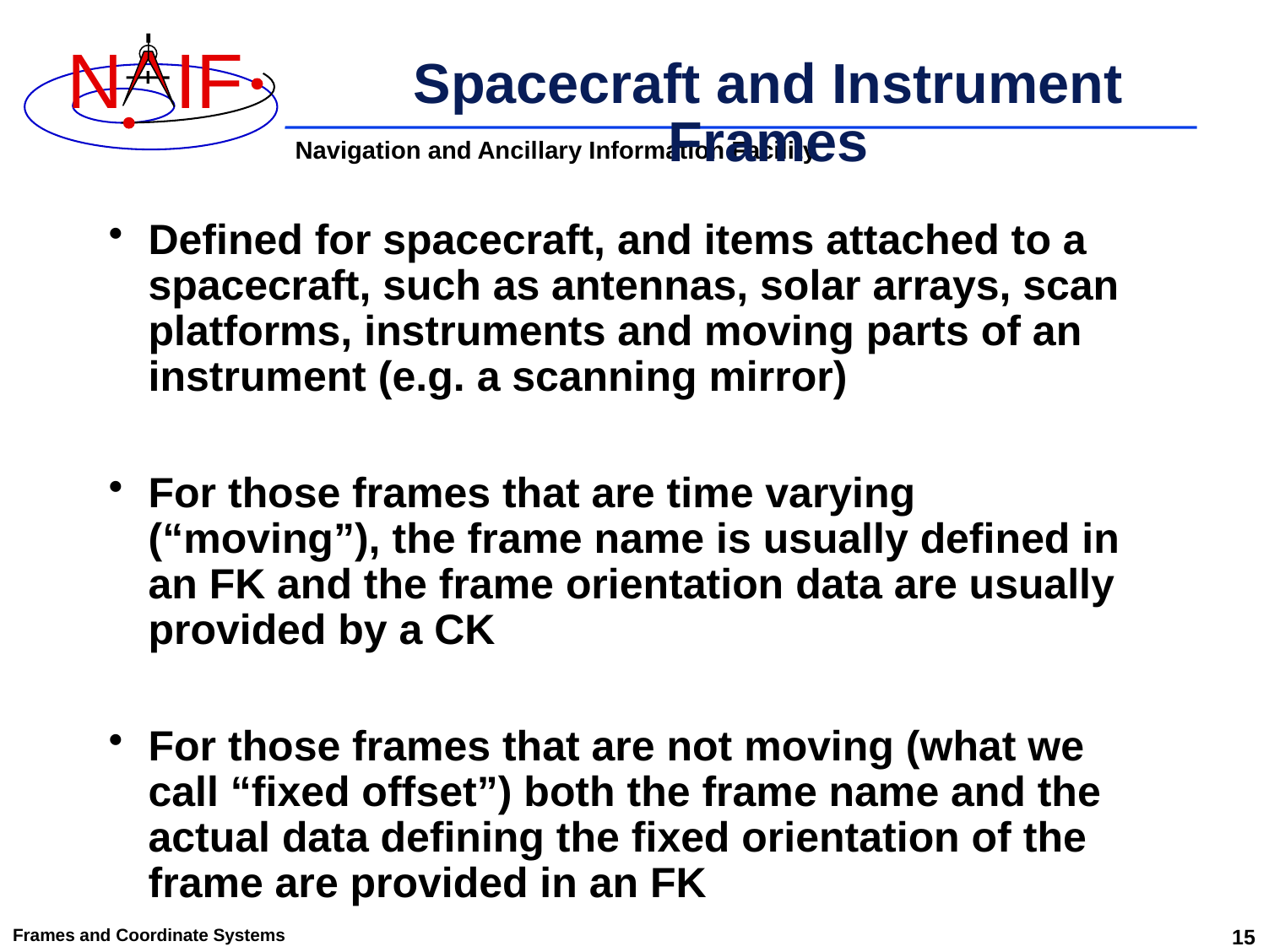

# Spacecraft and Instrument Frames
Defined for spacecraft, and items attached to a spacecraft, such as antennas, solar arrays, scan platforms, instruments and moving parts of an instrument (e.g. a scanning mirror)

For those frames that are time varying (“moving”), the frame name is usually defined in an FK and the frame orientation data are usually provided by a CK

For those frames that are not moving (what we call “fixed offset”) both the frame name and the actual data defining the fixed orientation of the frame are provided in an FK
Frames and Coordinate Systems
15